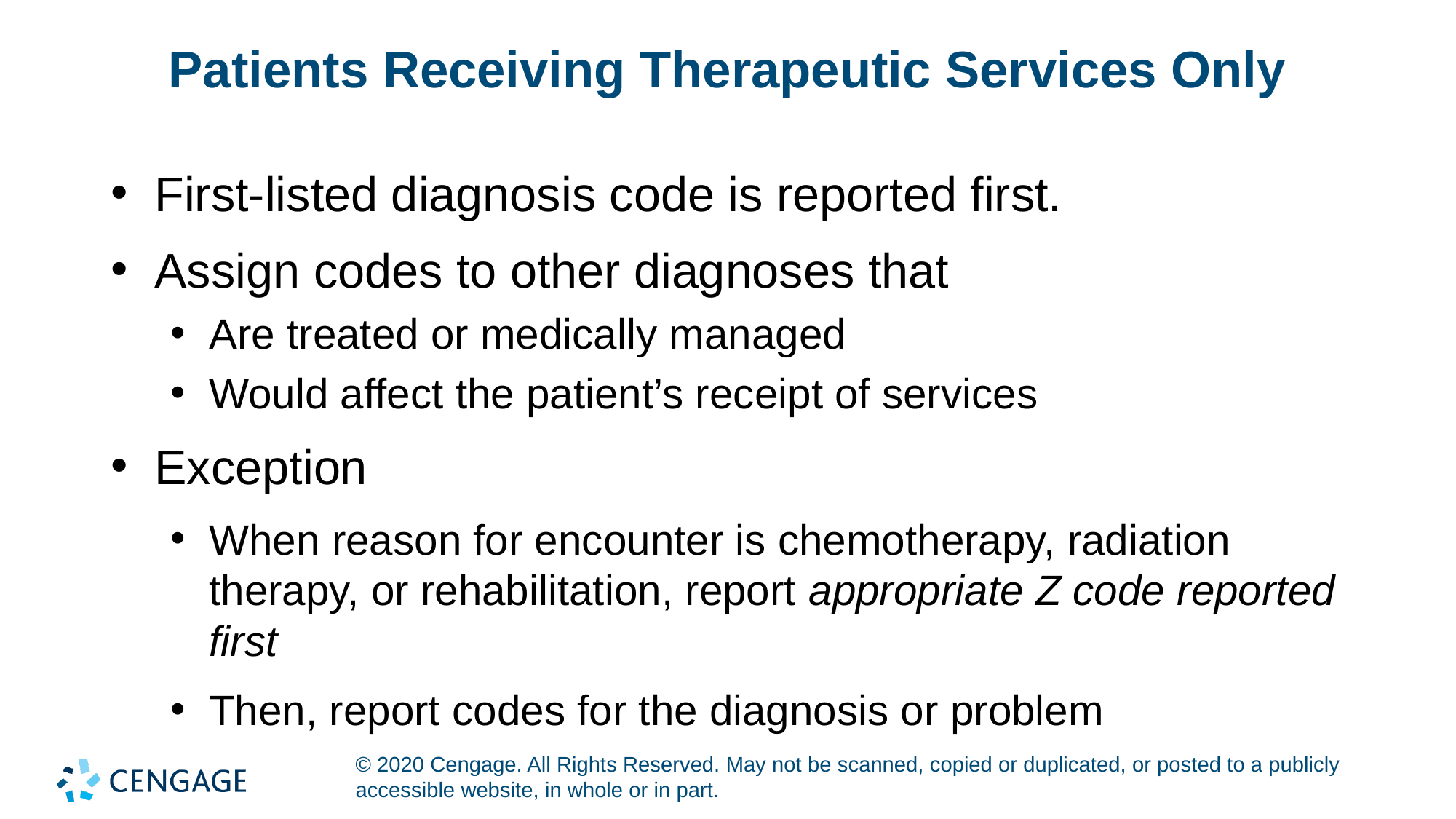

# Patients Receiving Therapeutic Services Only
First-listed diagnosis code is reported first.
Assign codes to other diagnoses that
Are treated or medically managed
Would affect the patient’s receipt of services
Exception
When reason for encounter is chemotherapy, radiation therapy, or rehabilitation, report appropriate Z code reported first
Then, report codes for the diagnosis or problem